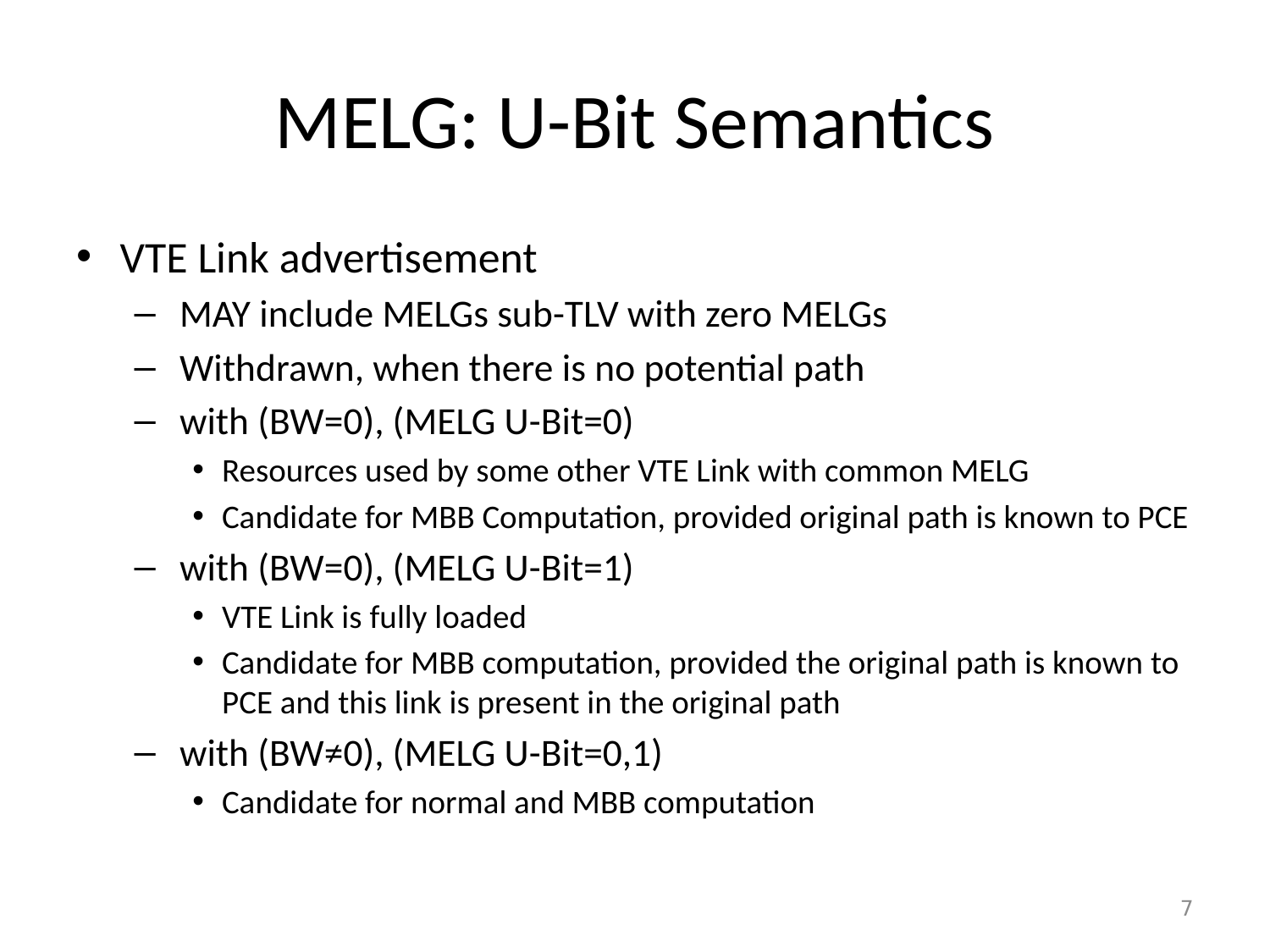

# MELG: U-Bit Semantics
VTE Link advertisement
 MAY include MELGs sub-TLV with zero MELGs
 Withdrawn, when there is no potential path
 with (BW=0), (MELG U-Bit=0)
Resources used by some other VTE Link with common MELG
Candidate for MBB Computation, provided original path is known to PCE
 with (BW=0), (MELG U-Bit=1)
VTE Link is fully loaded
Candidate for MBB computation, provided the original path is known to PCE and this link is present in the original path
 with (BW≠0), (MELG U-Bit=0,1)
Candidate for normal and MBB computation

7